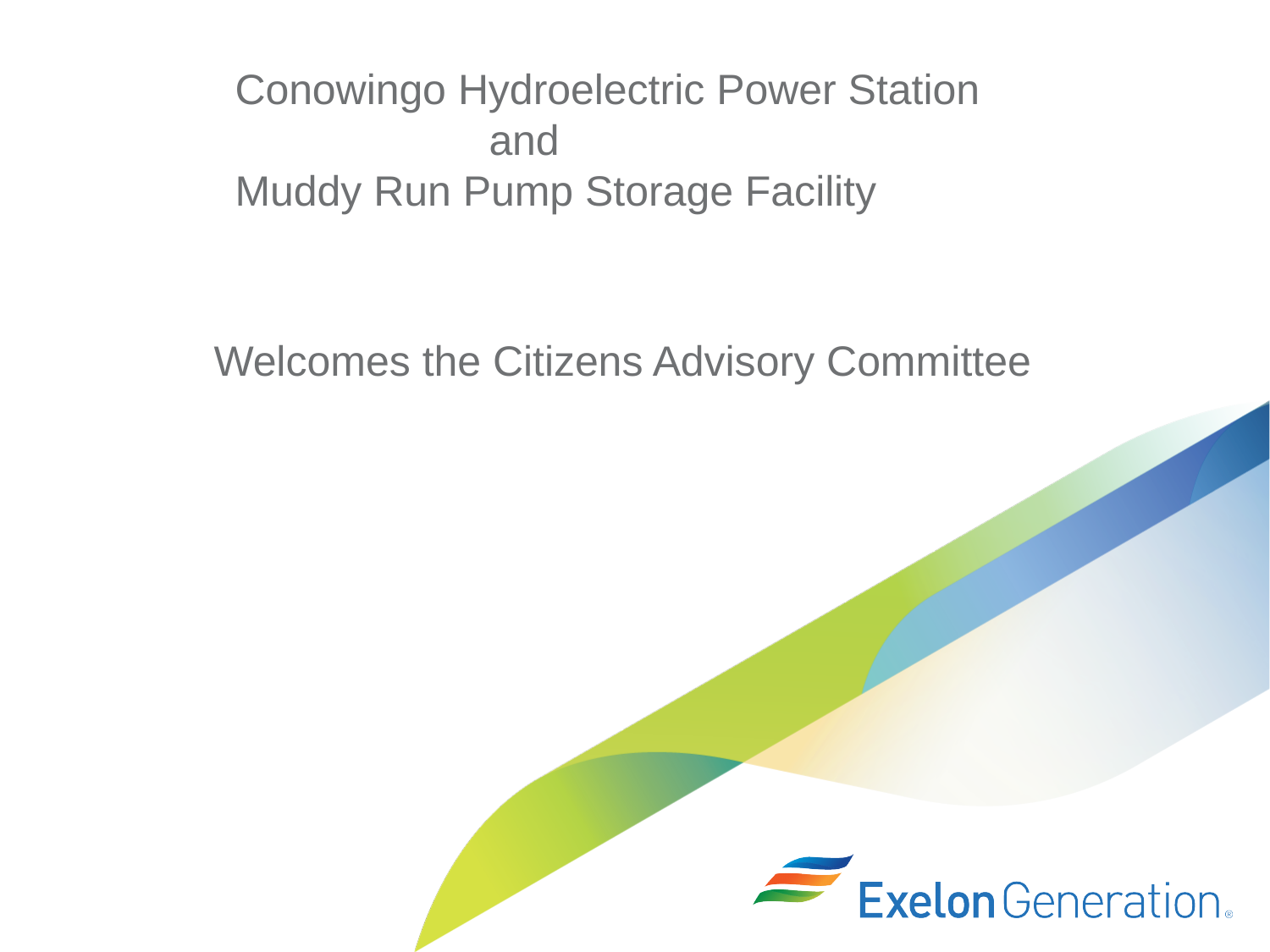

# Conowingo Hydroelectric Power Station and Muddy Run Pump Storage Facility
Welcomes the Citizens Advisory Committee